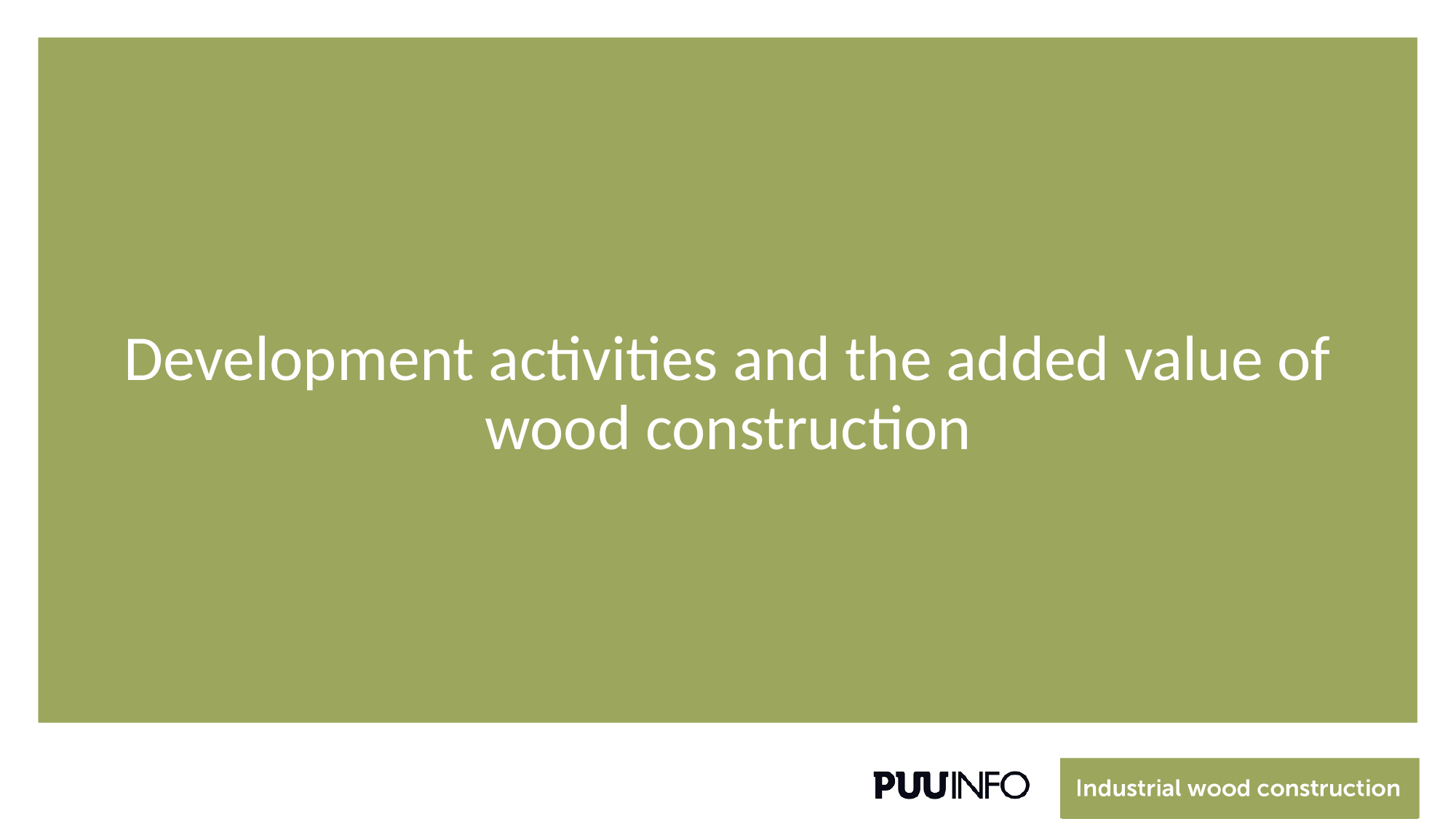

# Development activities and the added value of wood construction